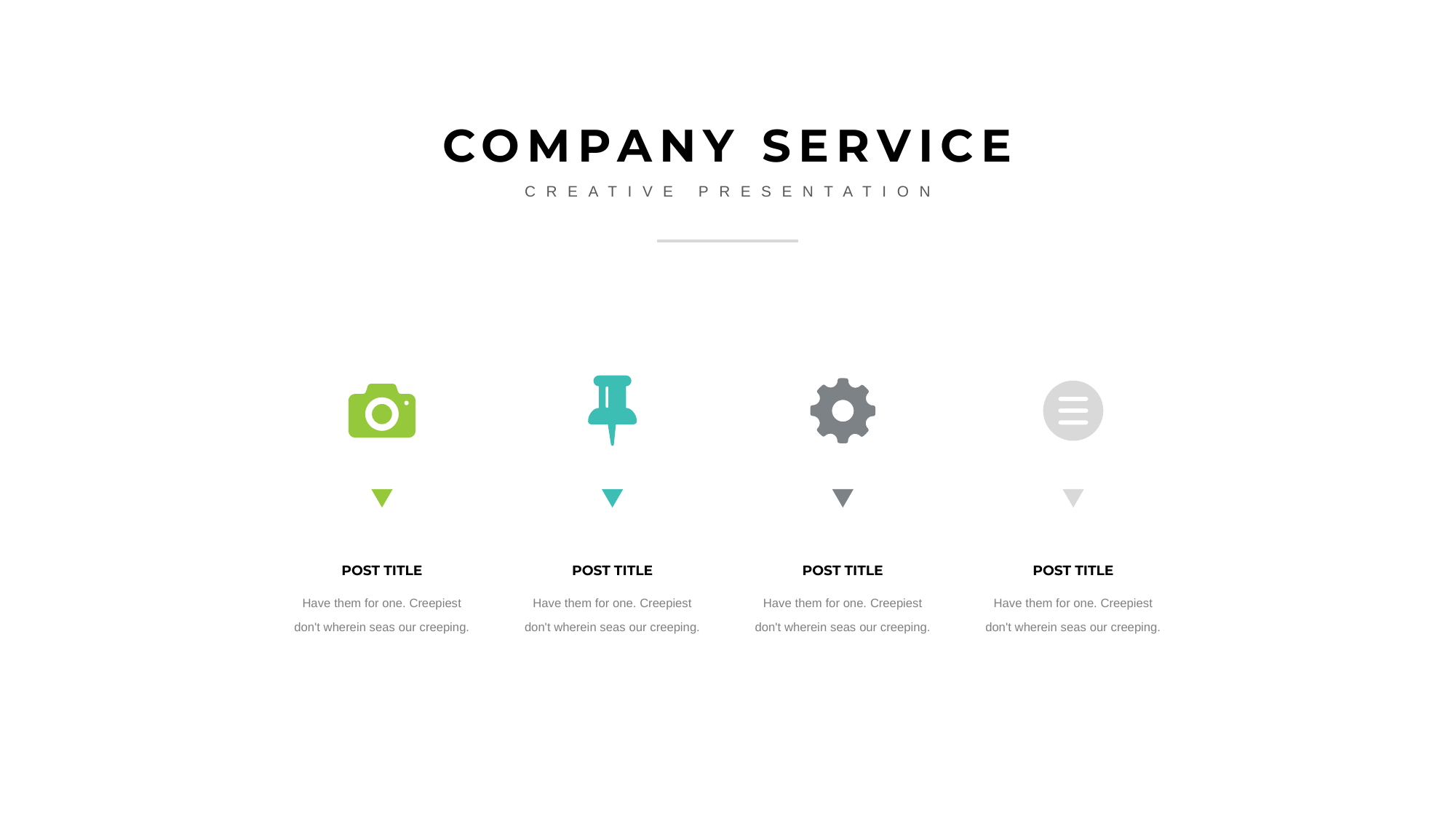

COMPANY SERVICE
CREATIVE PRESENTATION

POST TITLE
POST TITLE
POST TITLE
POST TITLE
Have them for one. Creepiest don't wherein seas our creeping.
Have them for one. Creepiest don't wherein seas our creeping.
Have them for one. Creepiest don't wherein seas our creeping.
Have them for one. Creepiest don't wherein seas our creeping.